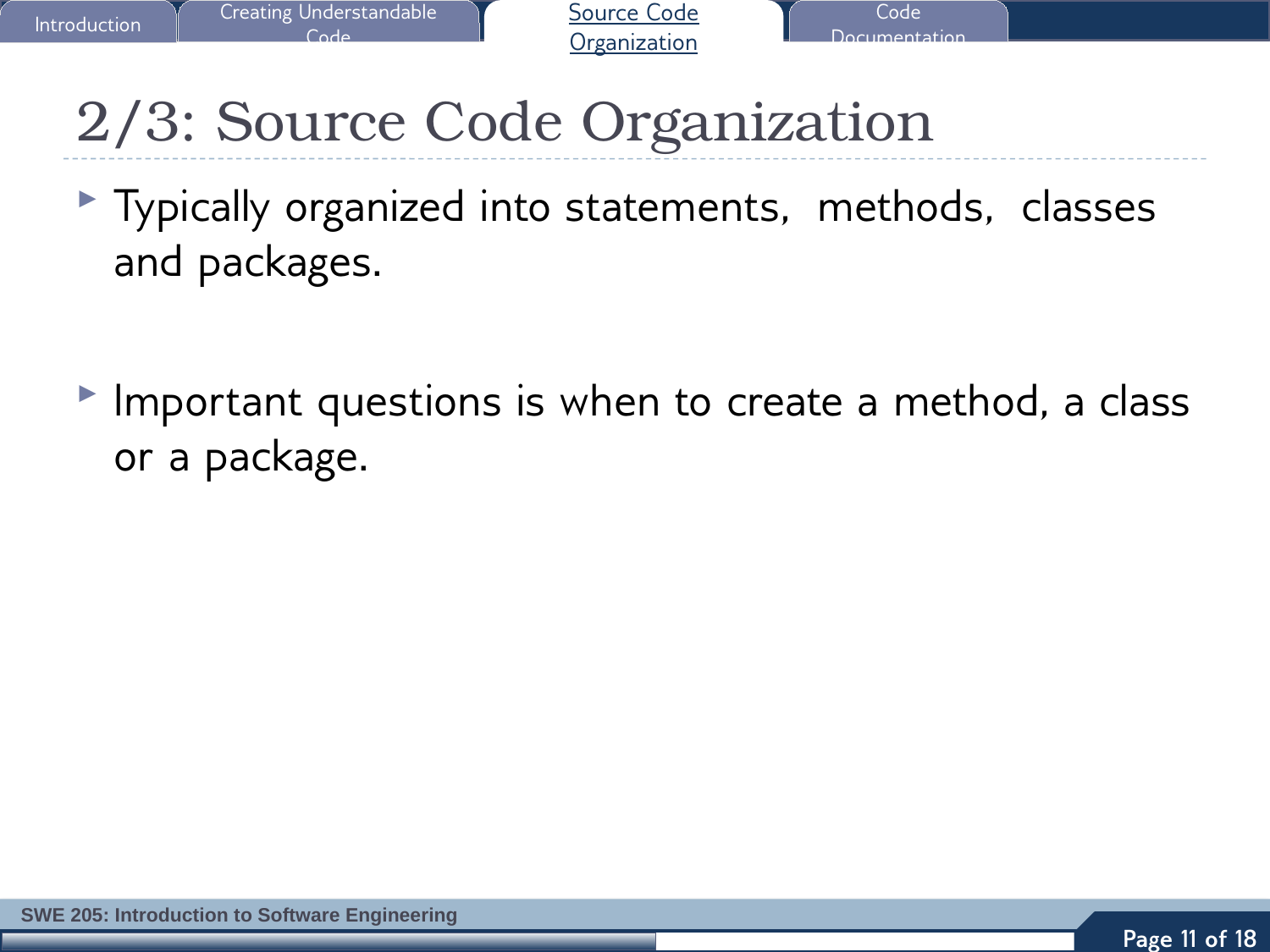

Introduction
Creating Understandable Code
Source Code Organization
Code Documentation
# 2/3: Source Code Organization
Typically organized into statements,  methods,  classes and packages.

Important questions is when to create a method, a class or a package.
11
Page 11 of 18